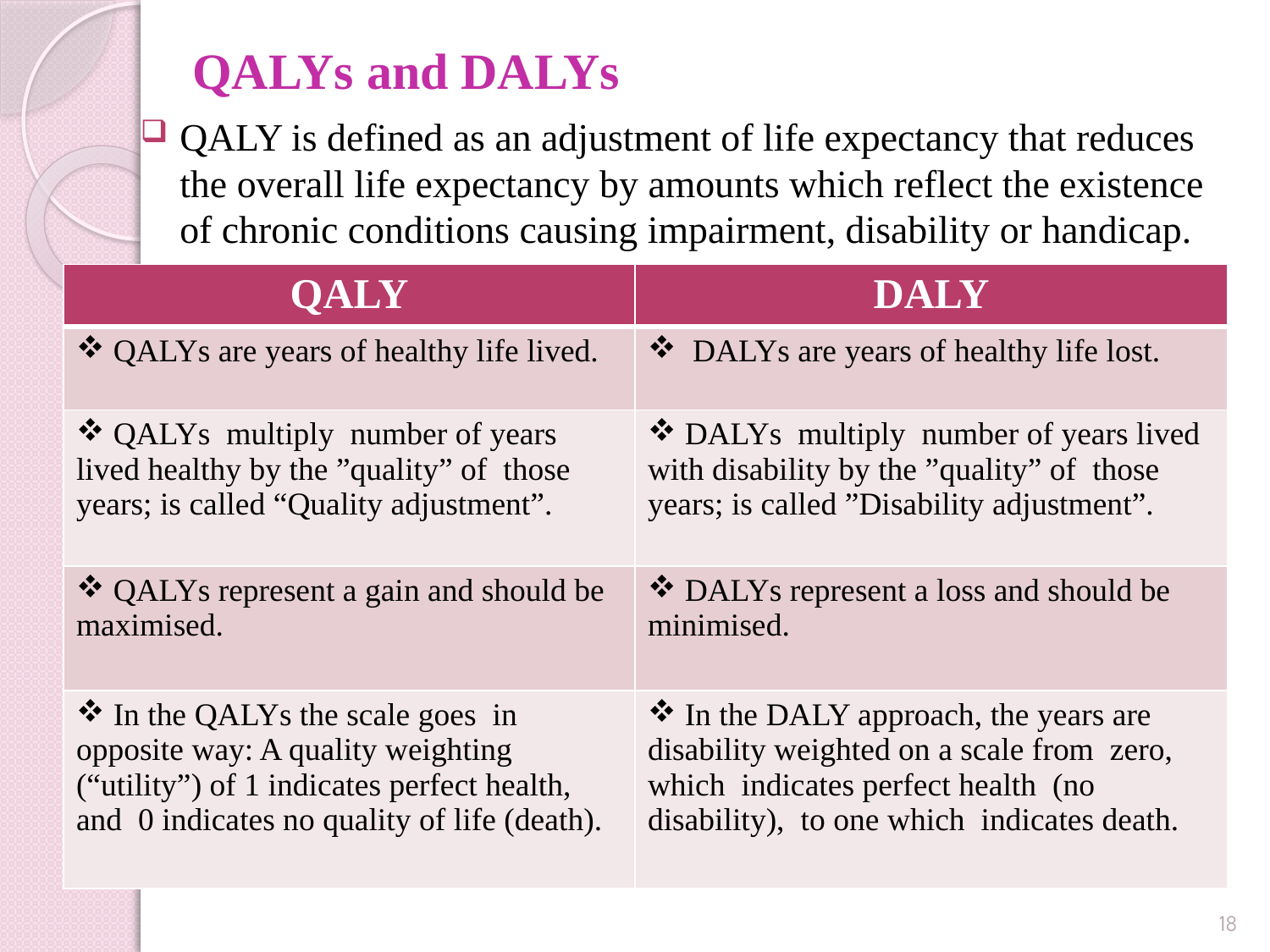

# QALYs and DALYs
QALY is defined as an adjustment of life expectancy that reduces the overall life expectancy by amounts which reflect the existence of chronic conditions causing impairment, disability or handicap.
DALY is a modification of QALY. (is a negative QALY).
Both concepts combine information about length of life and quality of life.
| QALY | DALY |
| --- | --- |
| QALYs are years of healthy life lived. | DALYs are years of healthy life lost. |
| QALYs multiply number of years lived healthy by the ”quality” of those years; is called “Quality adjustment”. | DALYs multiply number of years lived with disability by the ”quality” of those years; is called ”Disability adjustment”. |
| QALYs represent a gain and should be maximised. | DALYs represent a loss and should be minimised. |
| In the QALYs the scale goes in opposite way: A quality weighting (“utility”) of 1 indicates perfect health, and 0 indicates no quality of life (death). | In the DALY approach, the years are disability weighted on a scale from zero, which indicates perfect health (no disability), to one which indicates death. |
18